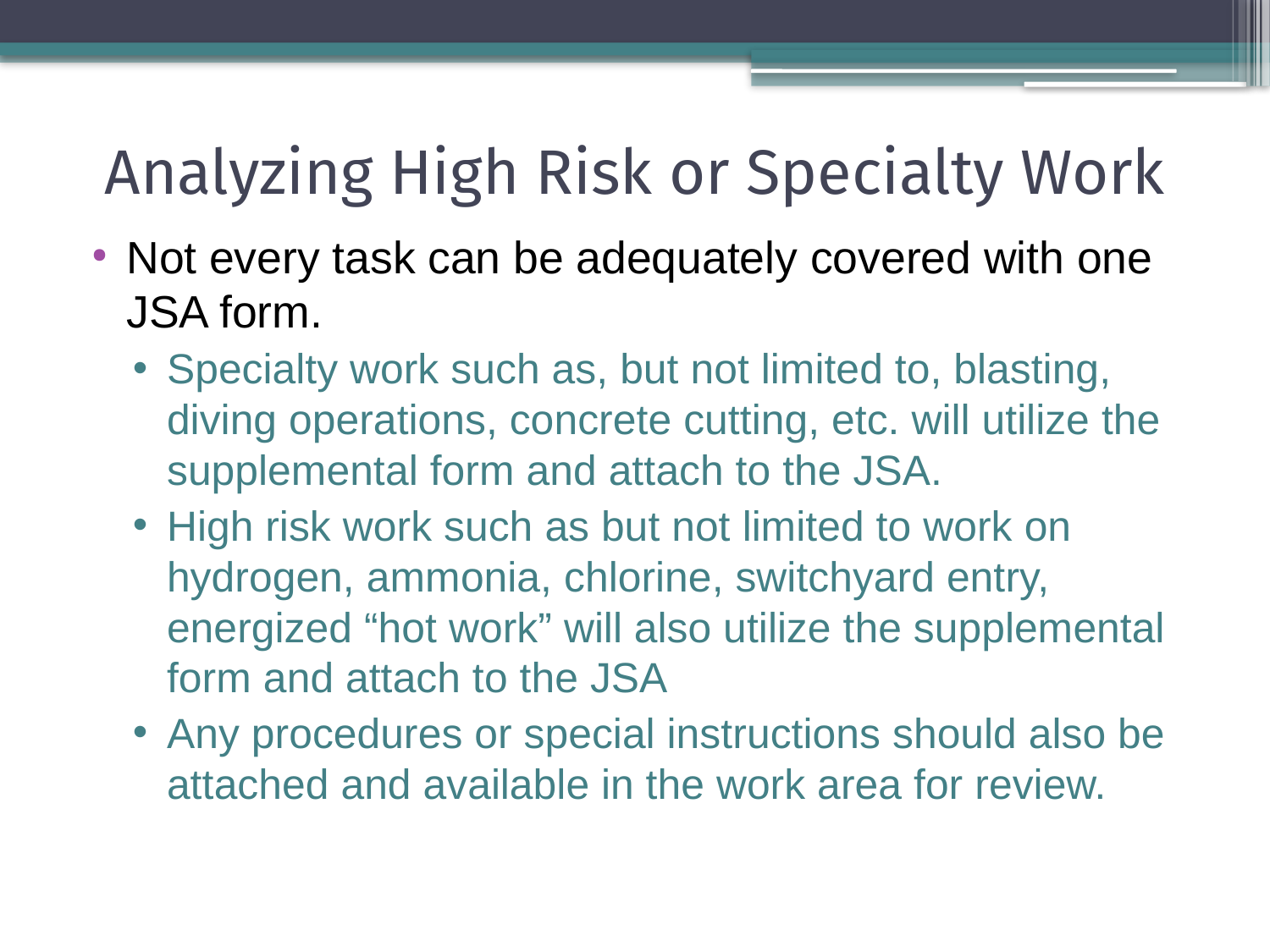

# Analyzing High Risk or Specialty Work
Not every task can be adequately covered with one JSA form.
Specialty work such as, but not limited to, blasting, diving operations, concrete cutting, etc. will utilize the supplemental form and attach to the JSA.
High risk work such as but not limited to work on hydrogen, ammonia, chlorine, switchyard entry, energized “hot work” will also utilize the supplemental form and attach to the JSA
Any procedures or special instructions should also be attached and available in the work area for review.